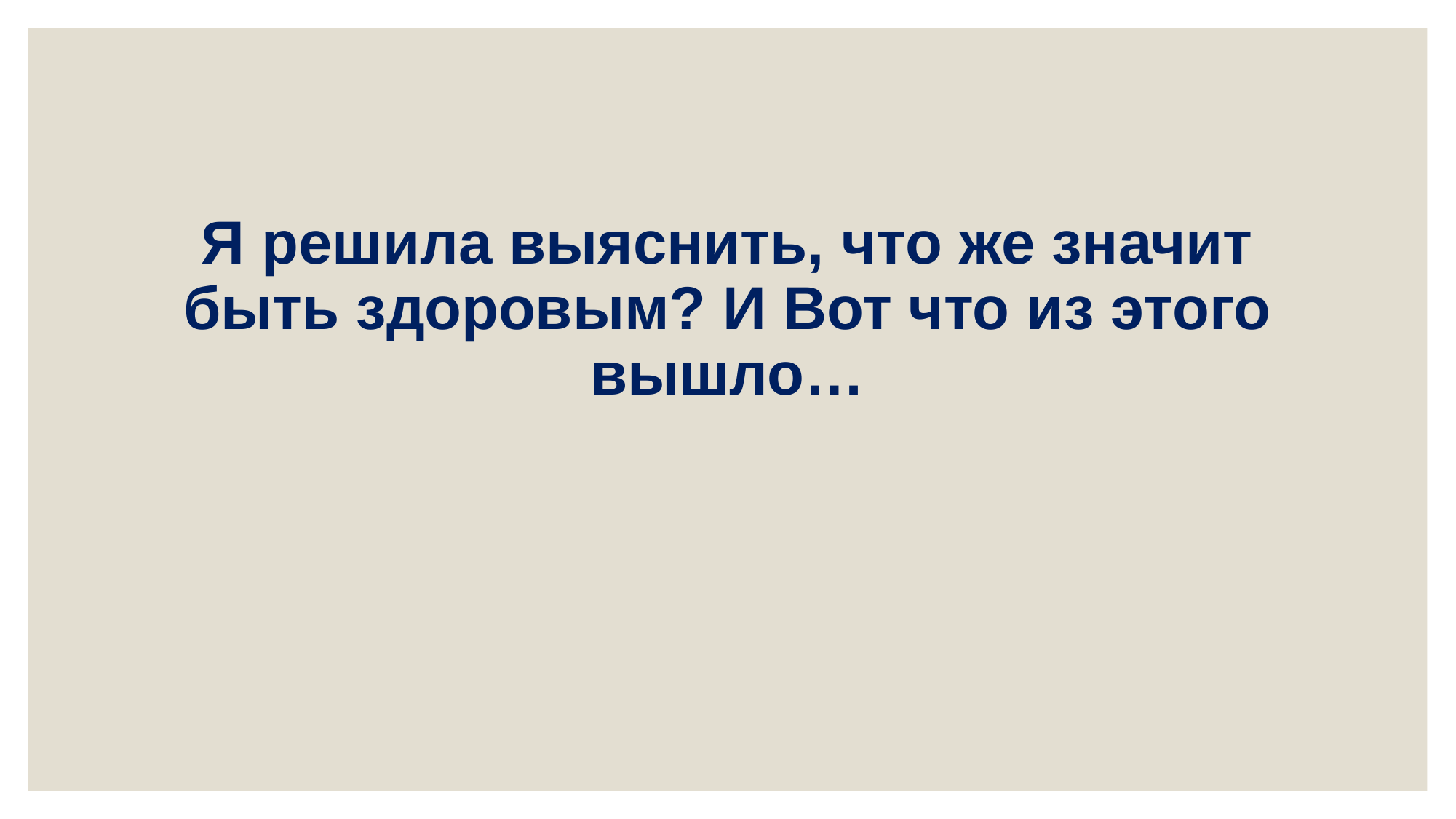

# Я решила выяснить, что же значит быть здоровым? И Вот что из этого вышло…